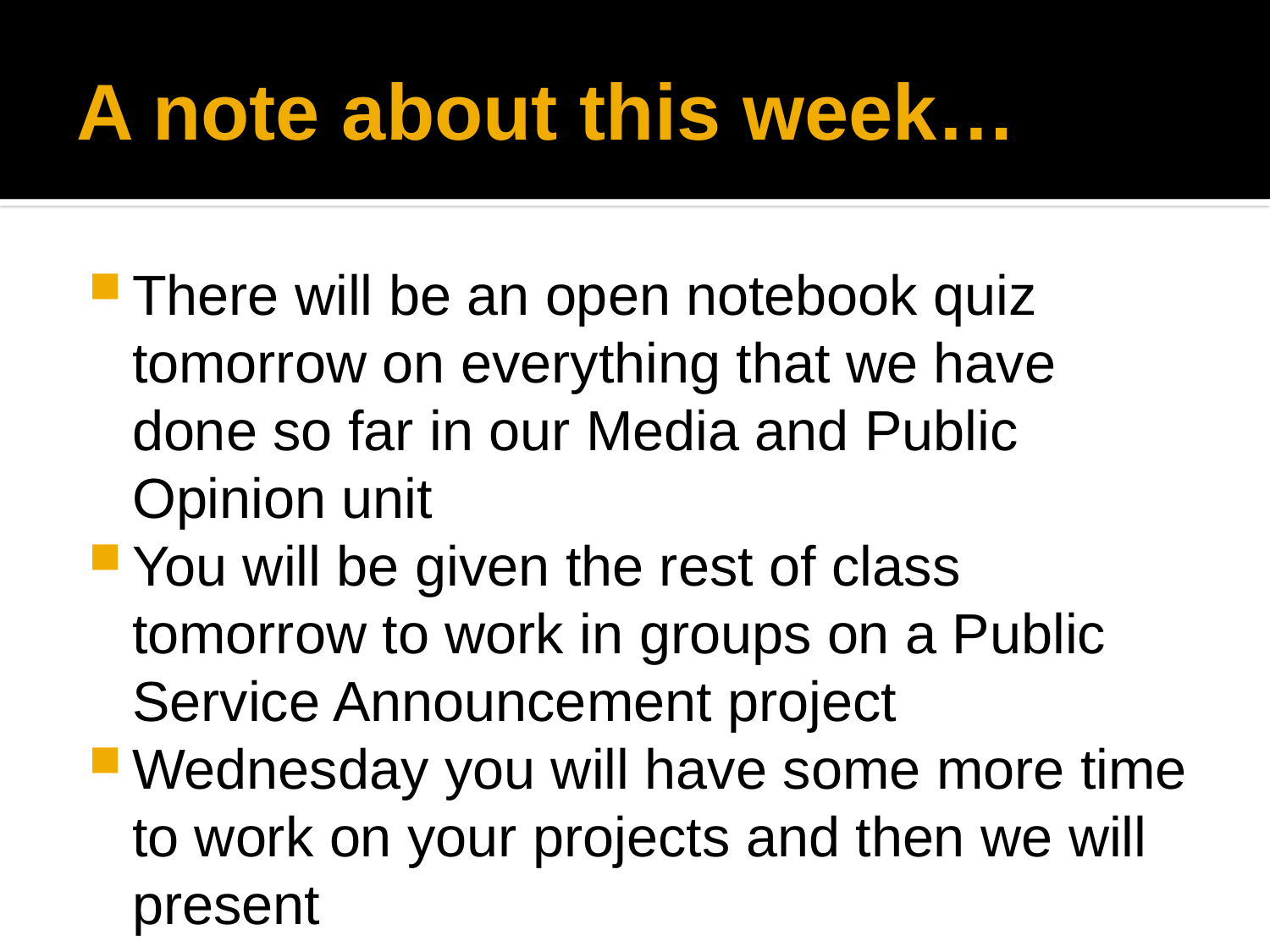

# A note about this week…
There will be an open notebook quiz tomorrow on everything that we have done so far in our Media and Public Opinion unit
You will be given the rest of class tomorrow to work in groups on a Public Service Announcement project
Wednesday you will have some more time to work on your projects and then we will present